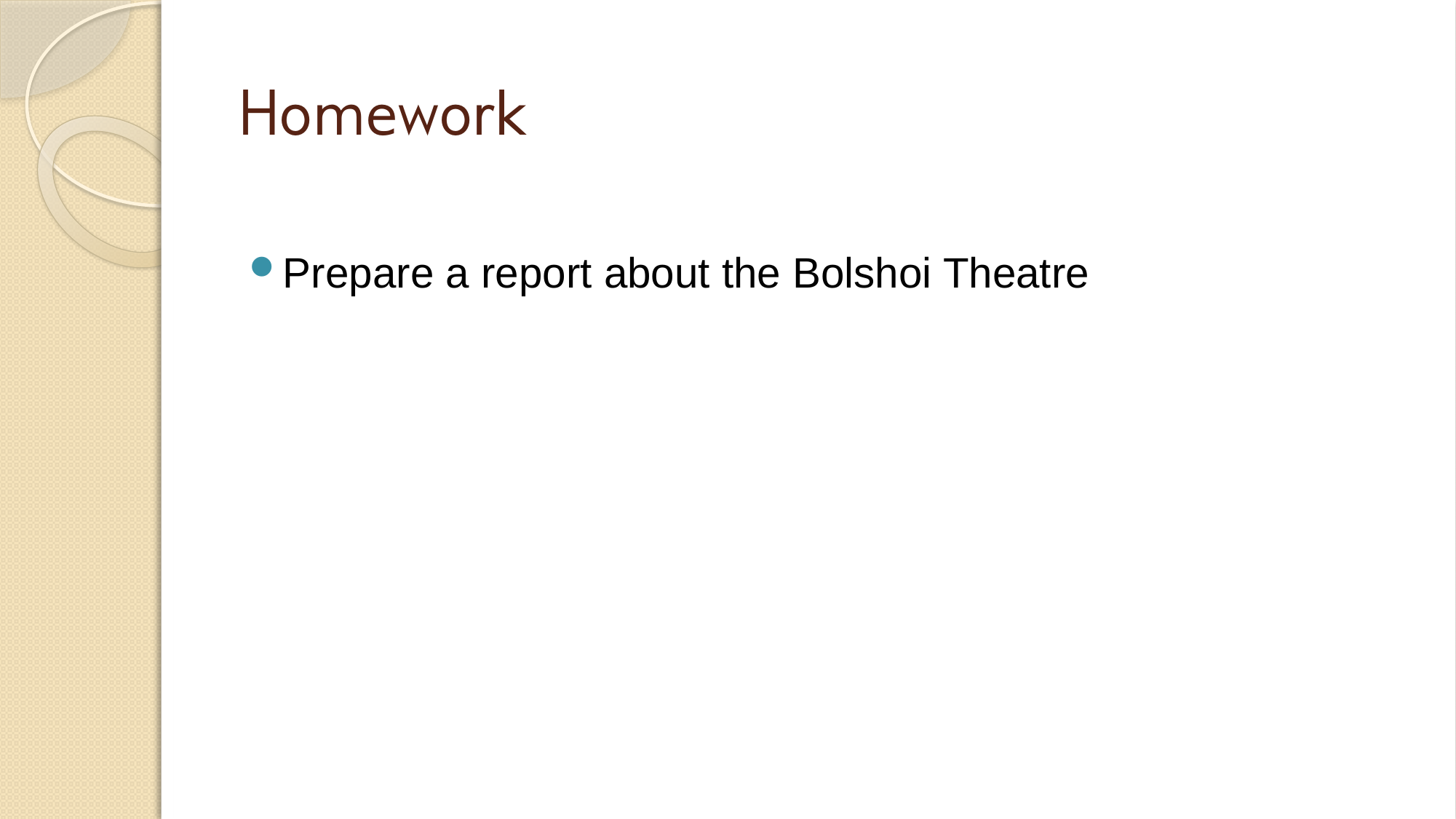

# Homework

Prepare a report about the Bolshoi Theatre